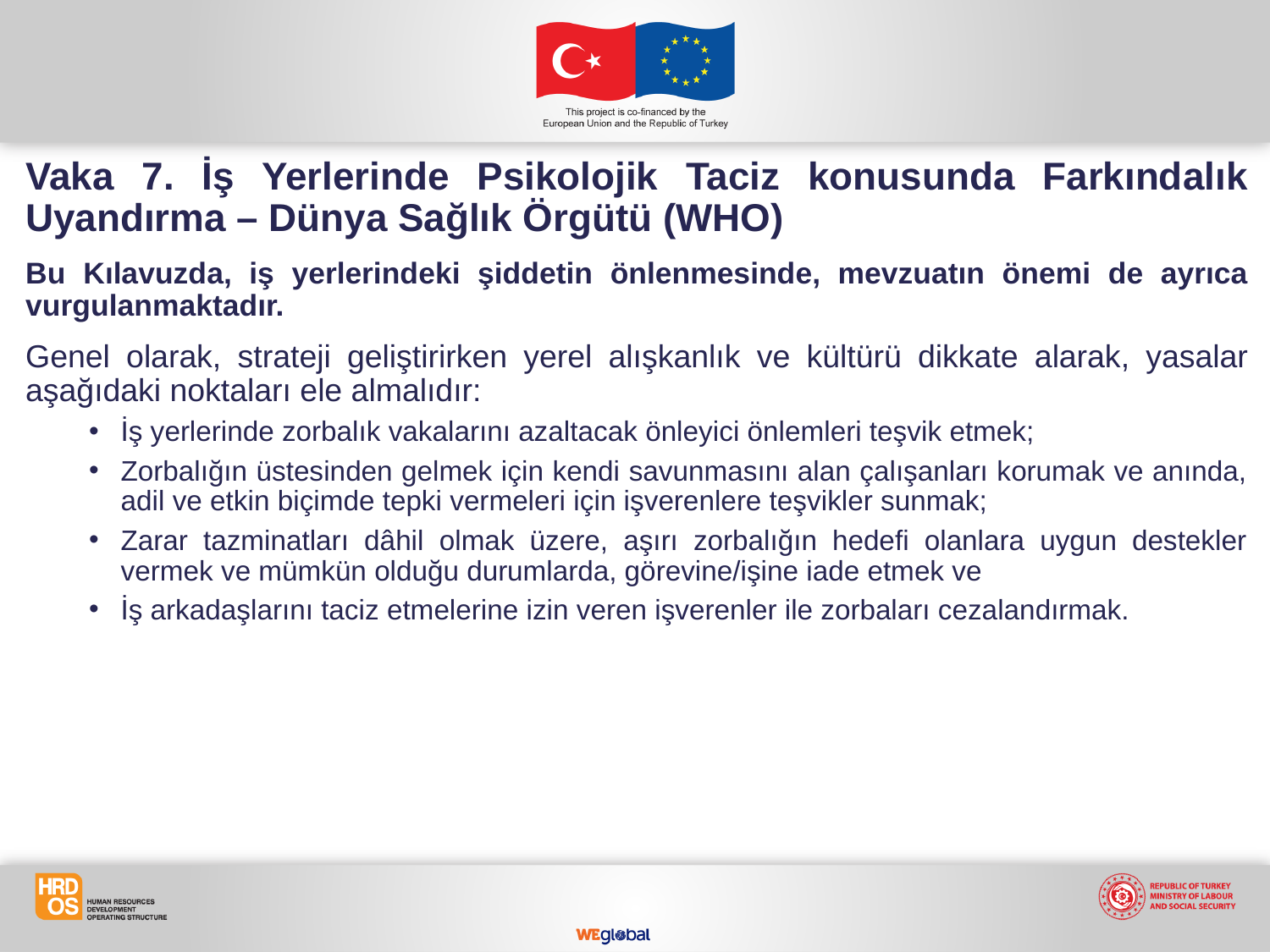

Vaka 7. İş Yerlerinde Psikolojik Taciz konusunda Farkındalık Uyandırma – Dünya Sağlık Örgütü (WHO)
Bu Kılavuzda, iş yerlerindeki şiddetin önlenmesinde, mevzuatın önemi de ayrıca vurgulanmaktadır.
Genel olarak, strateji geliştirirken yerel alışkanlık ve kültürü dikkate alarak, yasalar aşağıdaki noktaları ele almalıdır:
İş yerlerinde zorbalık vakalarını azaltacak önleyici önlemleri teşvik etmek;
Zorbalığın üstesinden gelmek için kendi savunmasını alan çalışanları korumak ve anında, adil ve etkin biçimde tepki vermeleri için işverenlere teşvikler sunmak;
Zarar tazminatları dâhil olmak üzere, aşırı zorbalığın hedefi olanlara uygun destekler vermek ve mümkün olduğu durumlarda, görevine/işine iade etmek ve
İş arkadaşlarını taciz etmelerine izin veren işverenler ile zorbaları cezalandırmak.